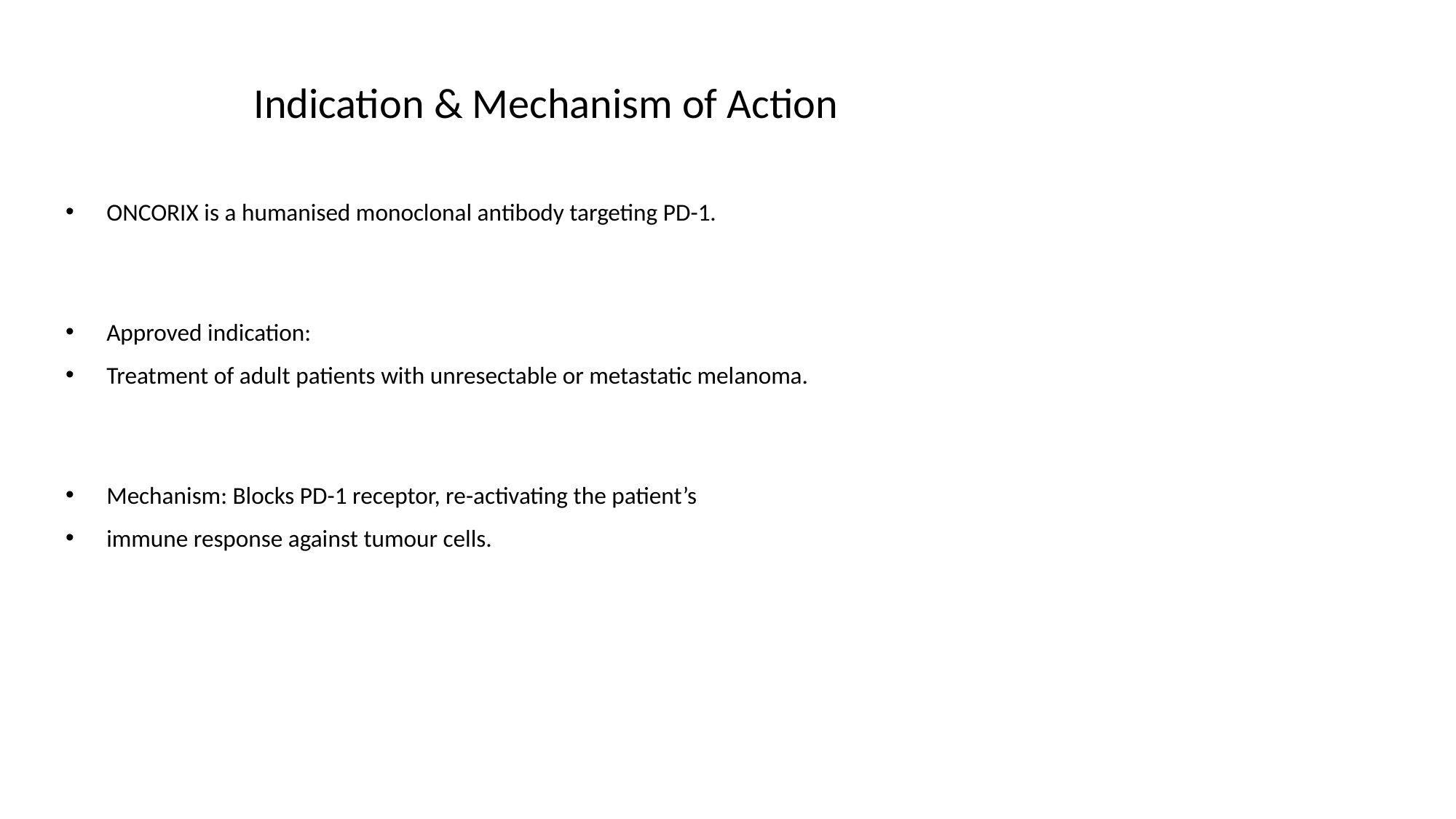

# Indication & Mechanism of Action
ONCORIX is a humanised monoclonal antibody targeting PD-1.

Approved indication:
Treatment of adult patients with unresectable or metastatic melanoma.

Mechanism: Blocks PD-1 receptor, re-activating the patient’s
immune response against tumour cells.